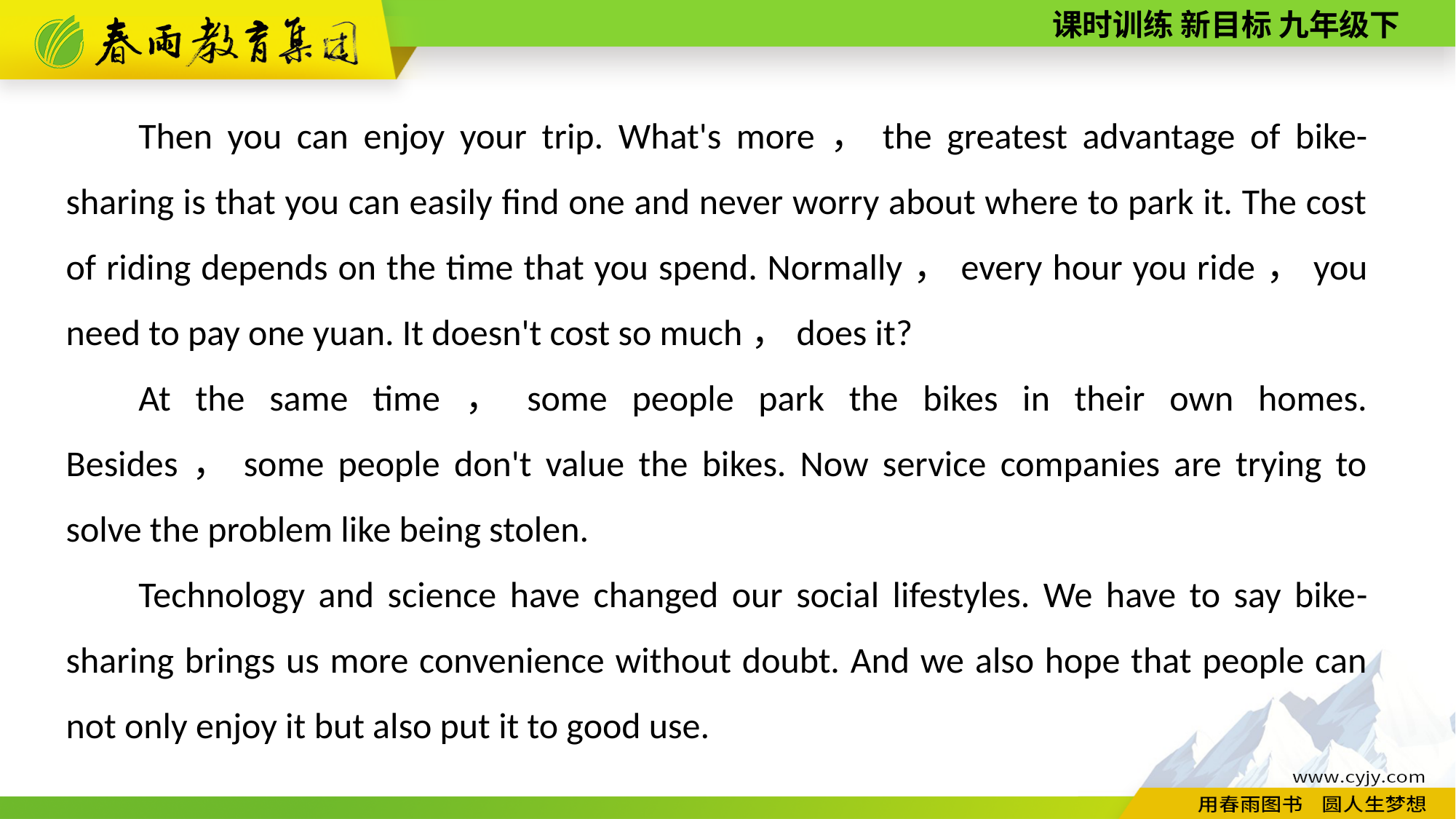

Then you can enjoy your trip. What's more，the greatest advantage of bike-­sharing is that you can easily find one and never worry about where to park it. The cost of riding depends on the time that you spend. Normally，every hour you ride，you need to pay one yuan. It doesn't cost so much，does it?
At the same time，some people park the bikes in their own homes. Besides，some people don't value the bikes. Now service companies are trying to solve the problem like being stolen.
Technology and science have changed our social lifestyles. We have to say bike­-sharing brings us more convenience without doubt. And we also hope that people can not only enjoy it but also put it to good use.